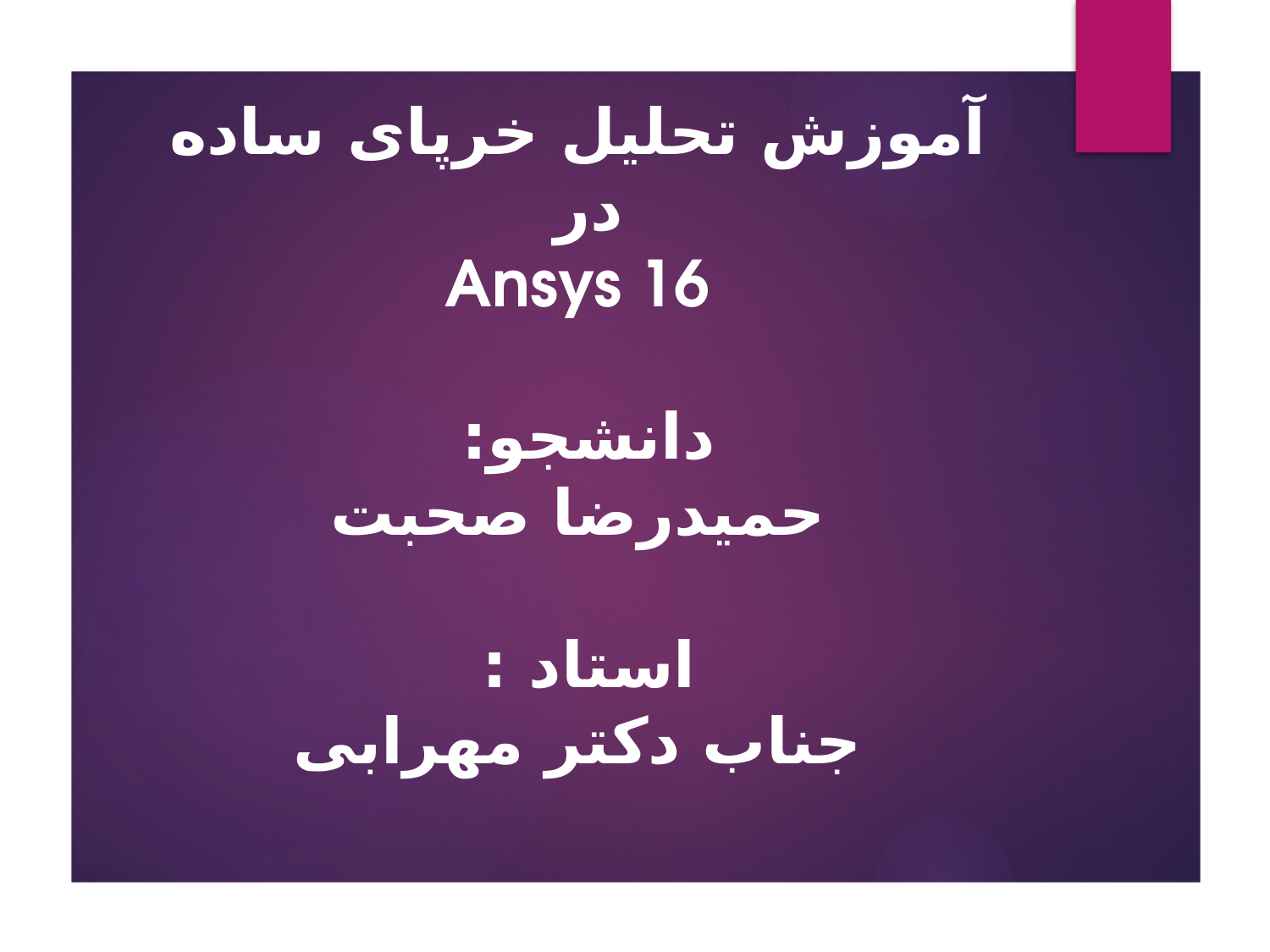

# آموزش تحلیل خرپای ساده در Ansys 16 دانشجو: حمیدرضا صحبت استاد : جناب دکتر مهرابی